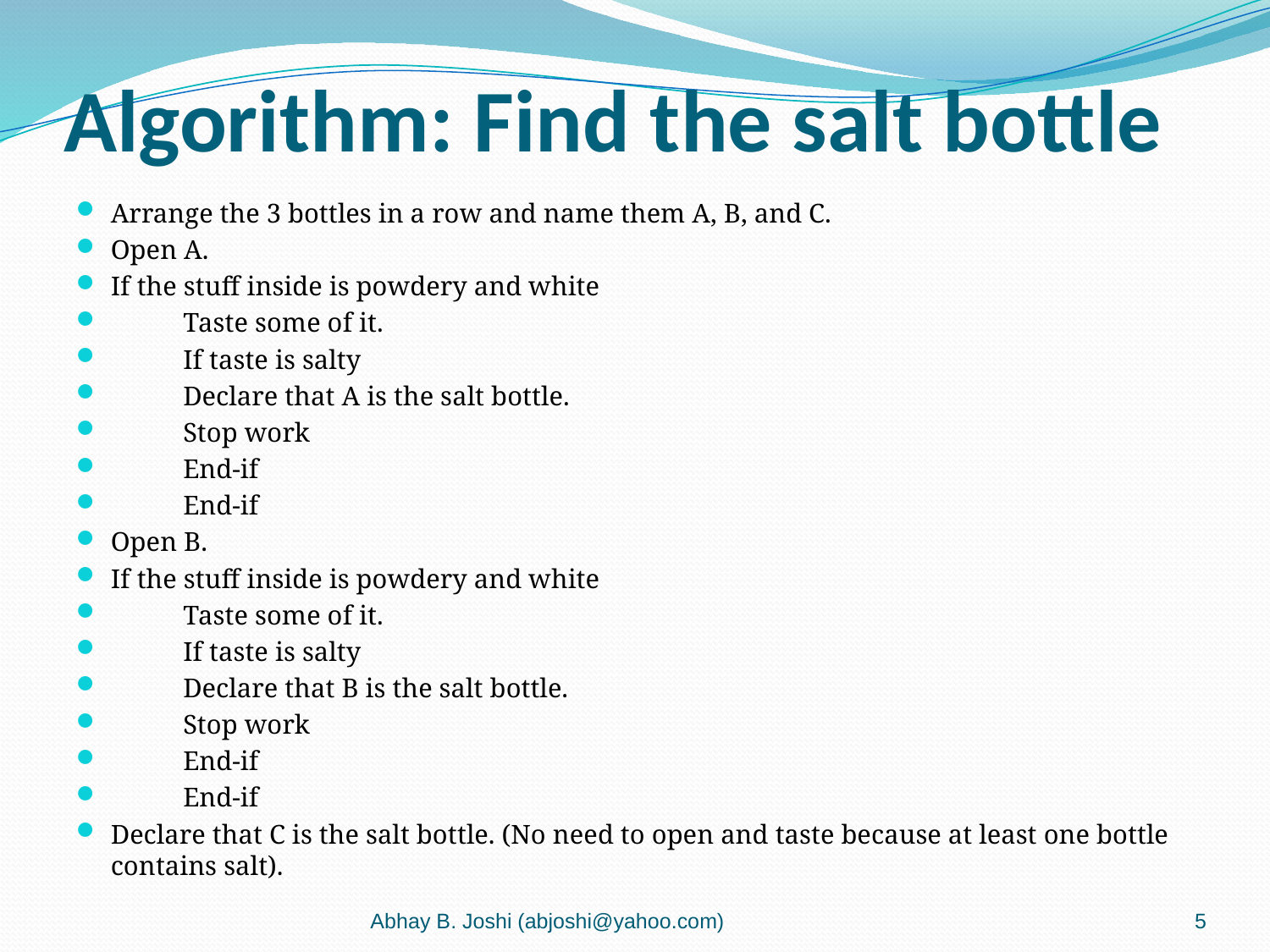

# Algorithm: Find the salt bottle
Arrange the 3 bottles in a row and name them A, B, and C.
Open A.
If the stuff inside is powdery and white
		Taste some of it.
		If taste is salty
			Declare that A is the salt bottle.
			Stop work
		End-if
	End-if
Open B.
If the stuff inside is powdery and white
		Taste some of it.
		If taste is salty
			Declare that B is the salt bottle.
			Stop work
		End-if
	End-if
Declare that C is the salt bottle. (No need to open and taste because at least one bottle contains salt).
Abhay B. Joshi (abjoshi@yahoo.com)
5